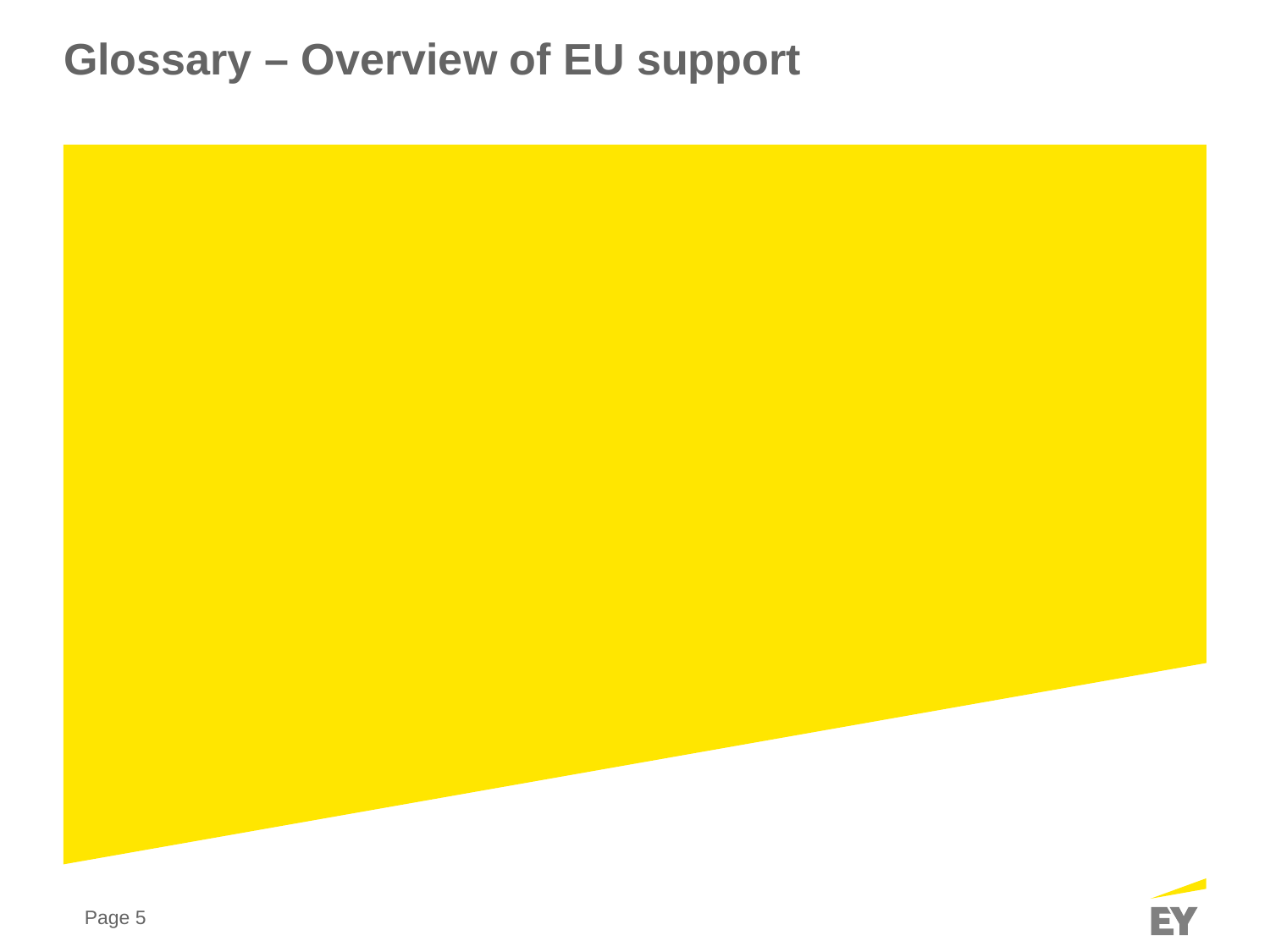

# Glossary – Overview of EU support